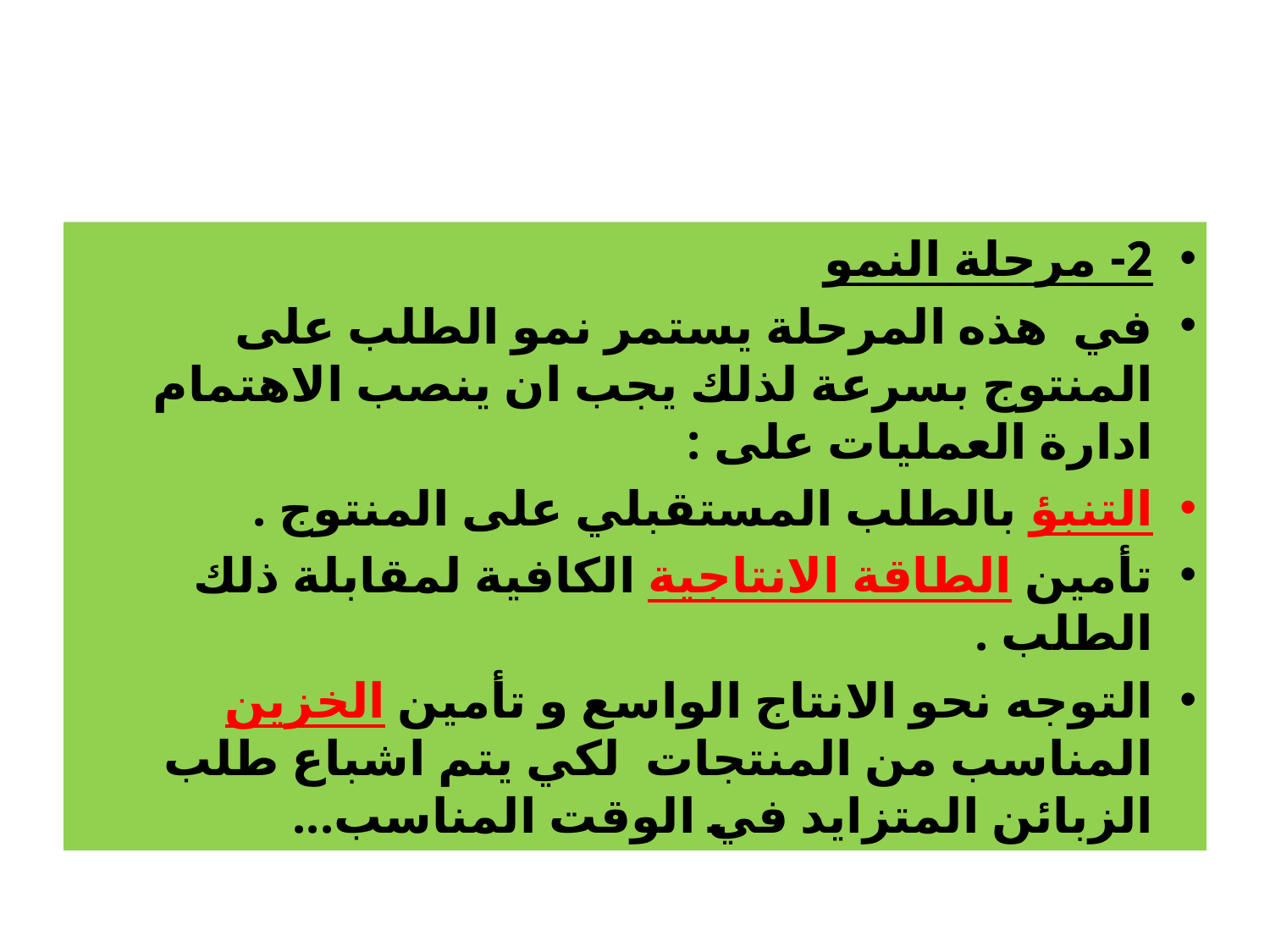

#
2- مرحلة النمو
في  هذه المرحلة يستمر نمو الطلب على المنتوج بسرعة لذلك يجب ان ينصب الاهتمام ادارة العمليات على :
التنبؤ بالطلب المستقبلي على المنتوج .
تأمين الطاقة الانتاجية الكافية لمقابلة ذلك الطلب .
التوجه نحو الانتاج الواسع و تأمين الخزين المناسب من المنتجات  لكي يتم اشباع طلب الزبائن المتزايد في الوقت المناسب...